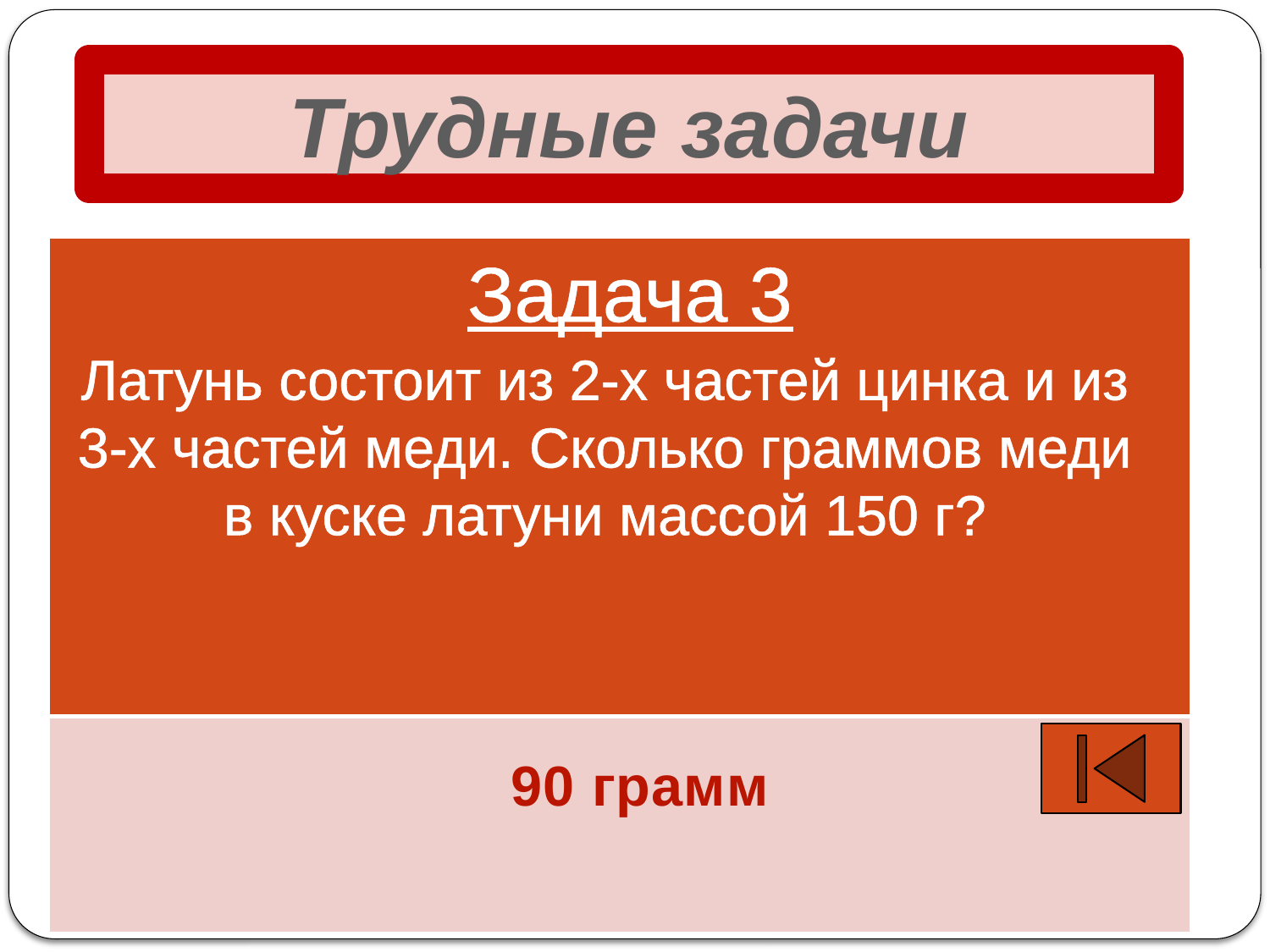

# Трудные задачи
Задача 3
|  |
| --- |
|  |
Латунь состоит из 2-х частей цинка и из 3-х частей меди. Сколько граммов меди в куске латуни массой 150 г?

90 грамм